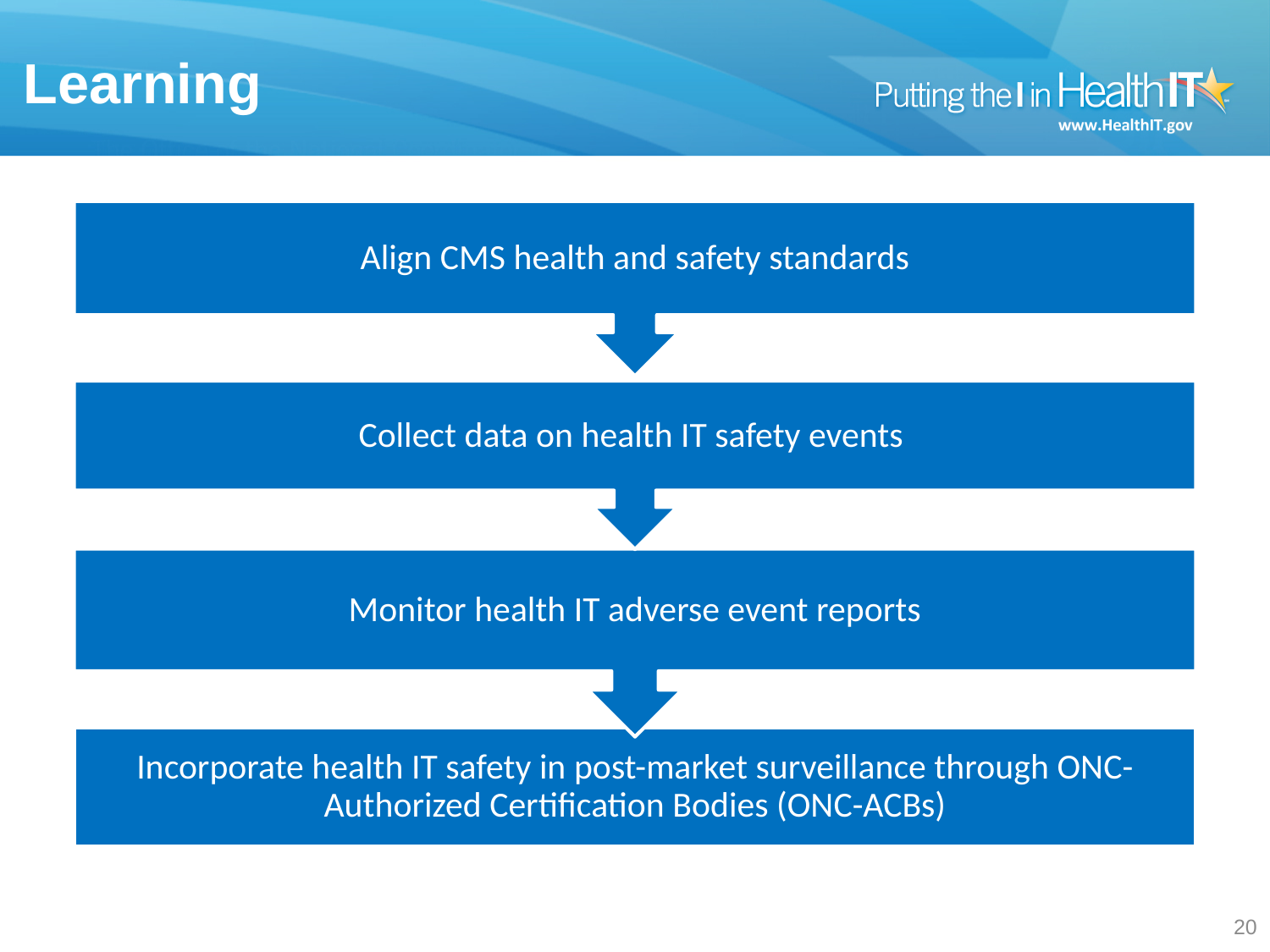

# Learning
Incorporate health IT safety in post-market surveillance through ONC-Authorized Certification Bodies (ONC-ACBs)
Monitor health IT adverse event reports
Collect data on health IT safety events
Align CMS health and safety standards
20